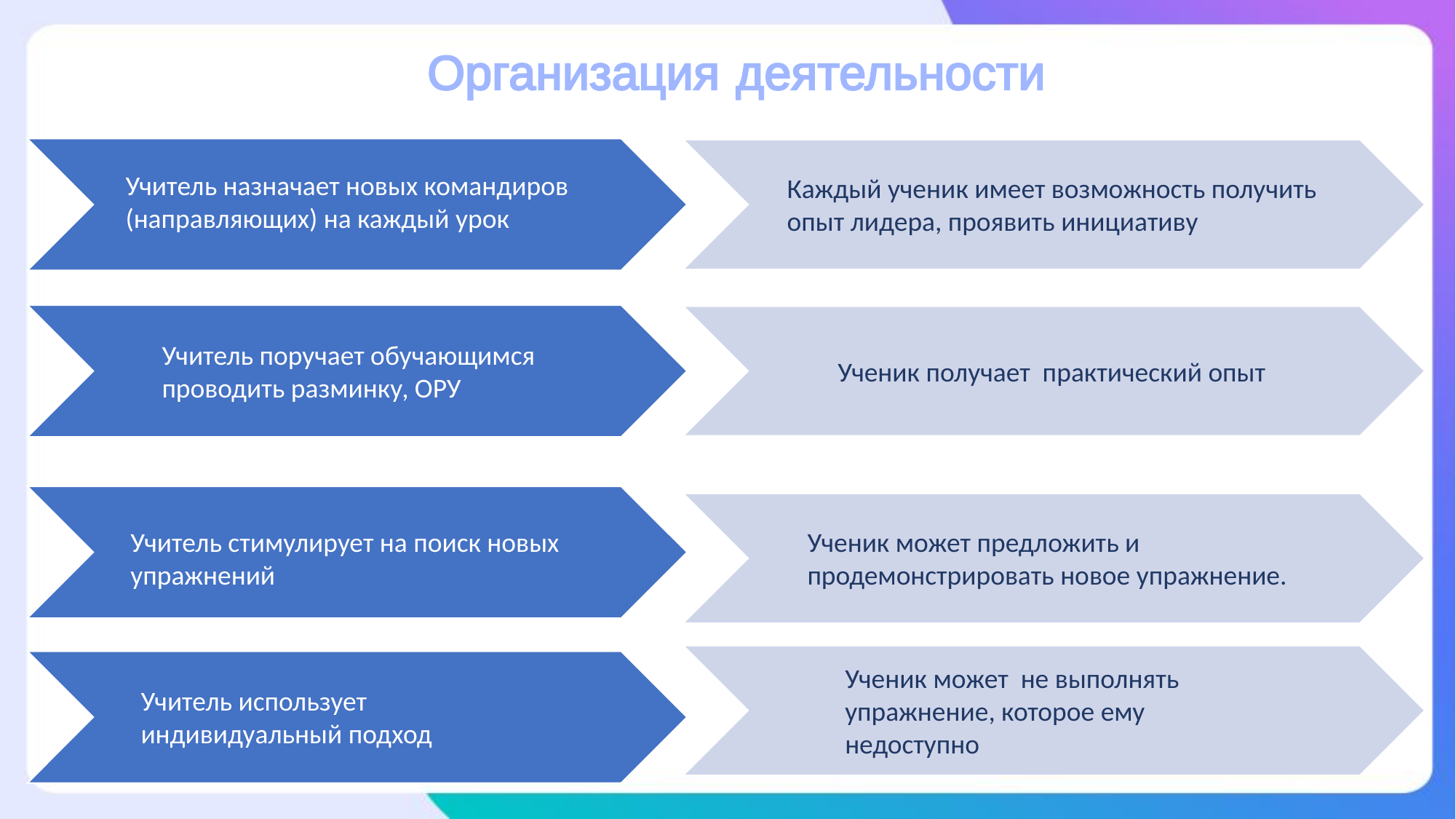

Организация деятельности

Учитель назначает новых командиров (направляющих) на каждый урок
Каждый ученик имеет возможность получить опыт лидера, проявить инициативу

Учитель поручает обучающимся  проводить разминку, ОРУ
Ученик получает  практический опыт

Учитель стимулирует на поиск новых упражнений
Ученик может предложить и продемонстрировать новое упражнение.

Ученик может  не выполнять упражнение, которое ему недоступно
Учитель использует индивидуальный подход